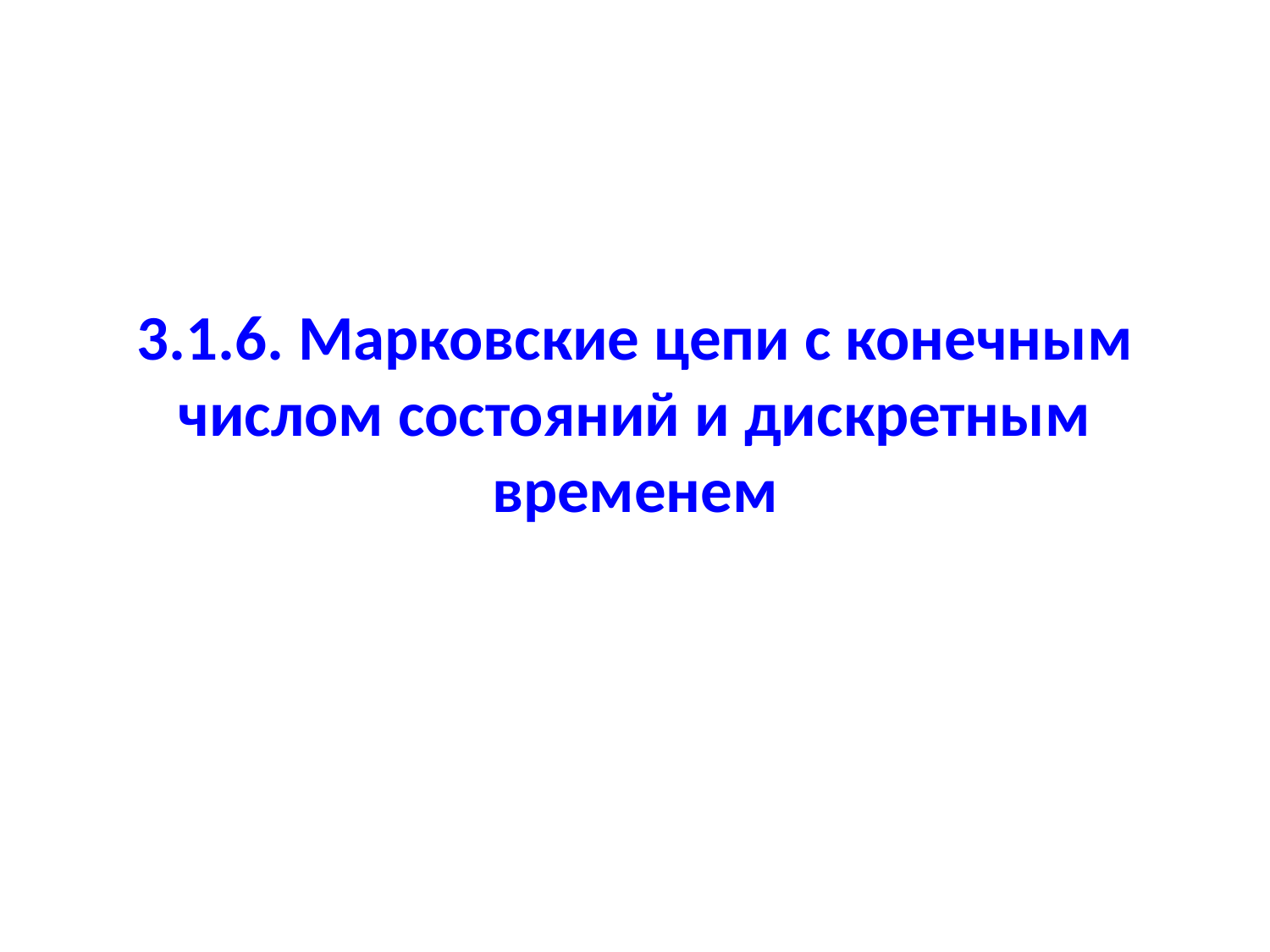

# 3.1.6. Марковские цепи с конечным числом состояний и дискретным временем